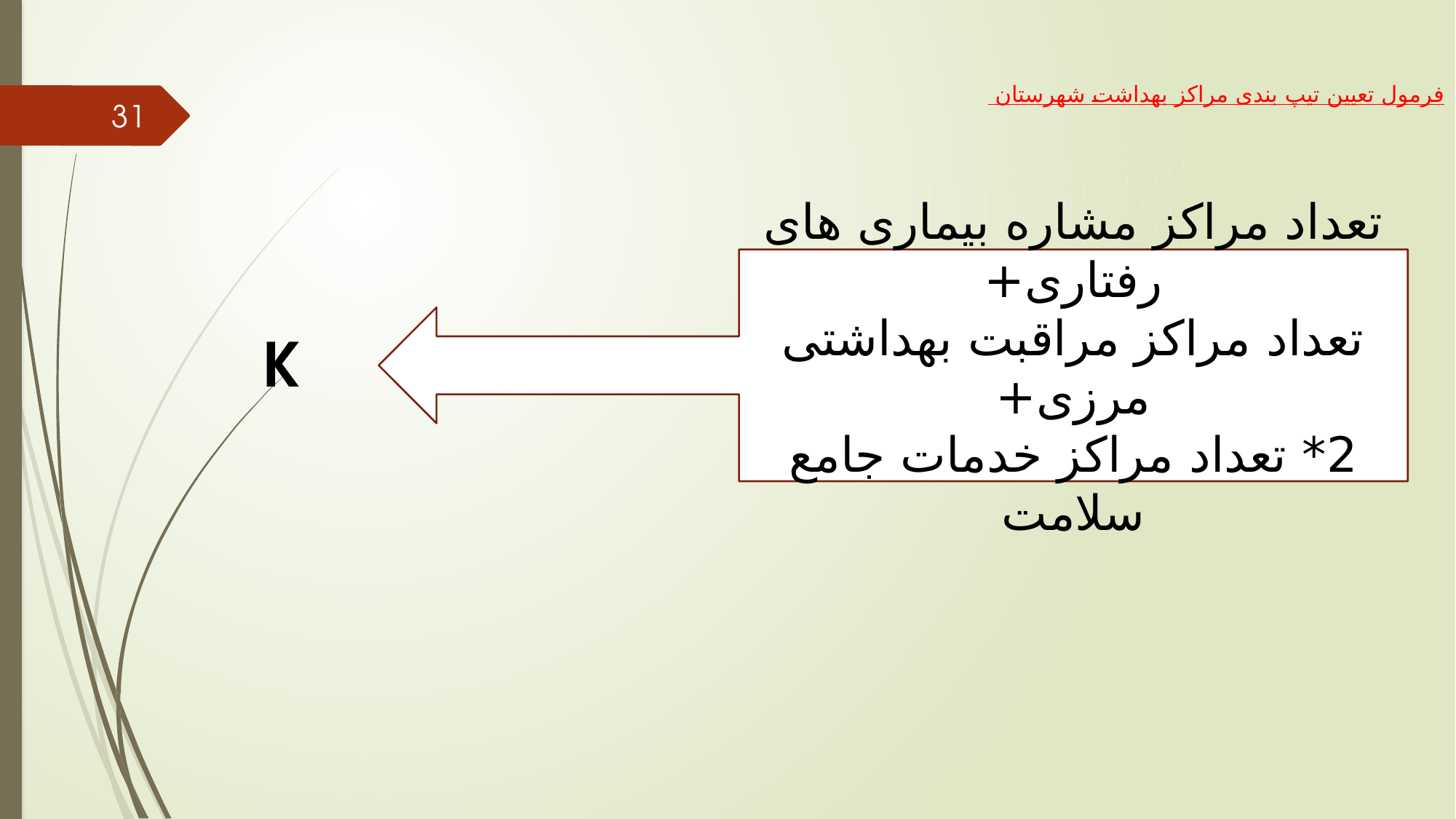

# فرمول تعیین تیپ بندی مراکز بهداشت شهرستان
31
تعداد مراکز مشاره بیماری های رفتاری+
تعداد مراکز مراقبت بهداشتی مرزی+
2* تعداد مراکز خدمات جامع سلامت
K